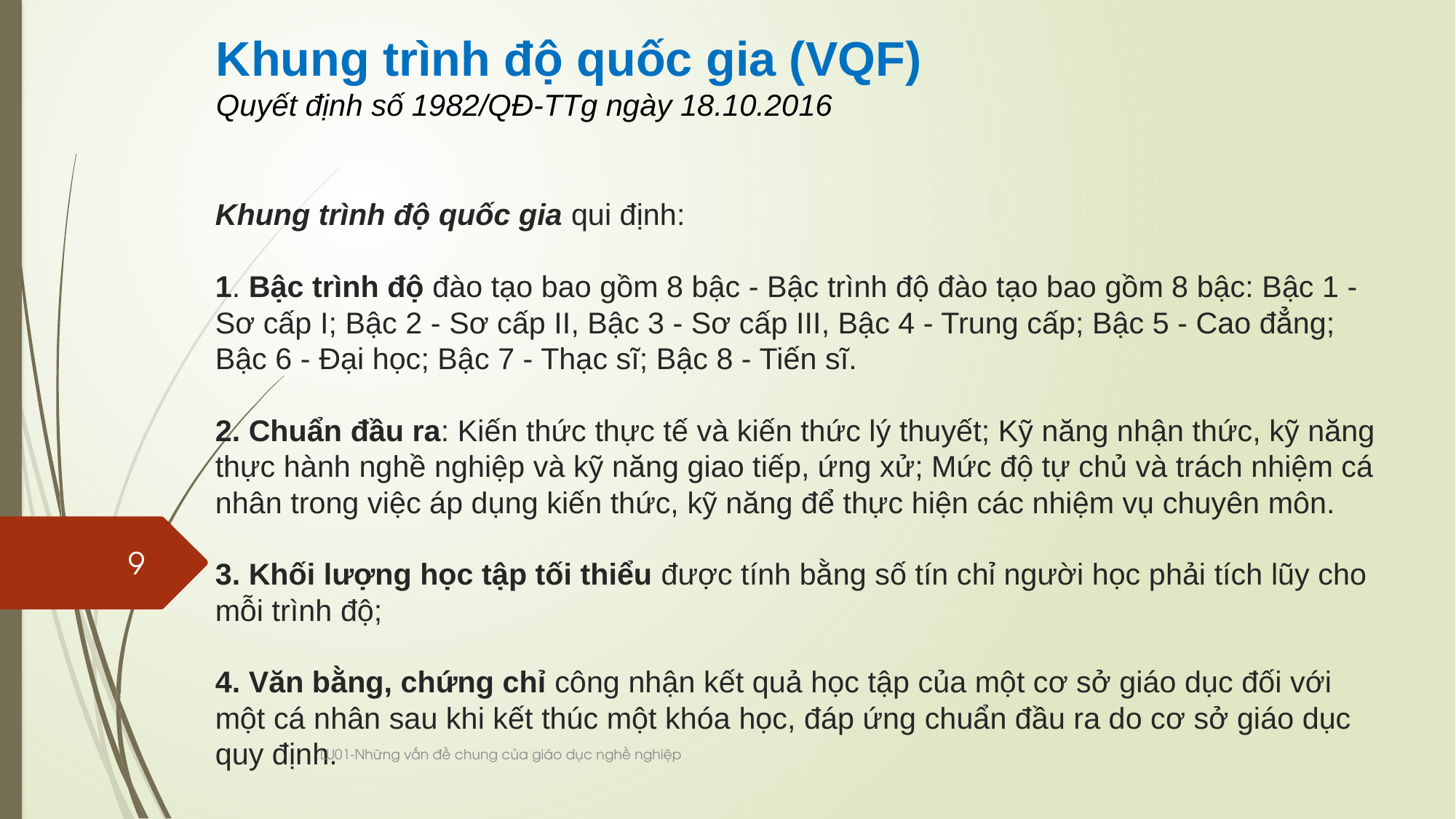

Khung trình độ quốc gia (VQF)
Quyết định số 1982/QĐ-TTg ngày 18.10.2016
# Khung trình độ quốc gia qui định: 1. Bậc trình độ đào tạo bao gồm 8 bậc - Bậc trình độ đào tạo bao gồm 8 bậc: Bậc 1 - Sơ cấp I; Bậc 2 - Sơ cấp II, Bậc 3 - Sơ cấp III, Bậc 4 - Trung cấp; Bậc 5 - Cao đẳng; Bậc 6 - Đại học; Bậc 7 - Thạc sĩ; Bậc 8 - Tiến sĩ. 2. Chuẩn đầu ra: Kiến thức thực tế và kiến thức lý thuyết; Kỹ năng nhận thức, kỹ năng thực hành nghề nghiệp và kỹ năng giao tiếp, ứng xử; Mức độ tự chủ và trách nhiệm cá nhân trong việc áp dụng kiến thức, kỹ năng để thực hiện các nhiệm vụ chuyên môn. 3. Khối lượng học tập tối thiểu được tính bằng số tín chỉ người học phải tích lũy cho mỗi trình độ; 4. Văn bằng, chứng chỉ công nhận kết quả học tập của một cơ sở giáo dục đối với một cá nhân sau khi kết thúc một khóa học, đáp ứng chuẩn đầu ra do cơ sở giáo dục quy định.
9
LU01-Những vấn đề chung của giáo dục nghề nghiệp